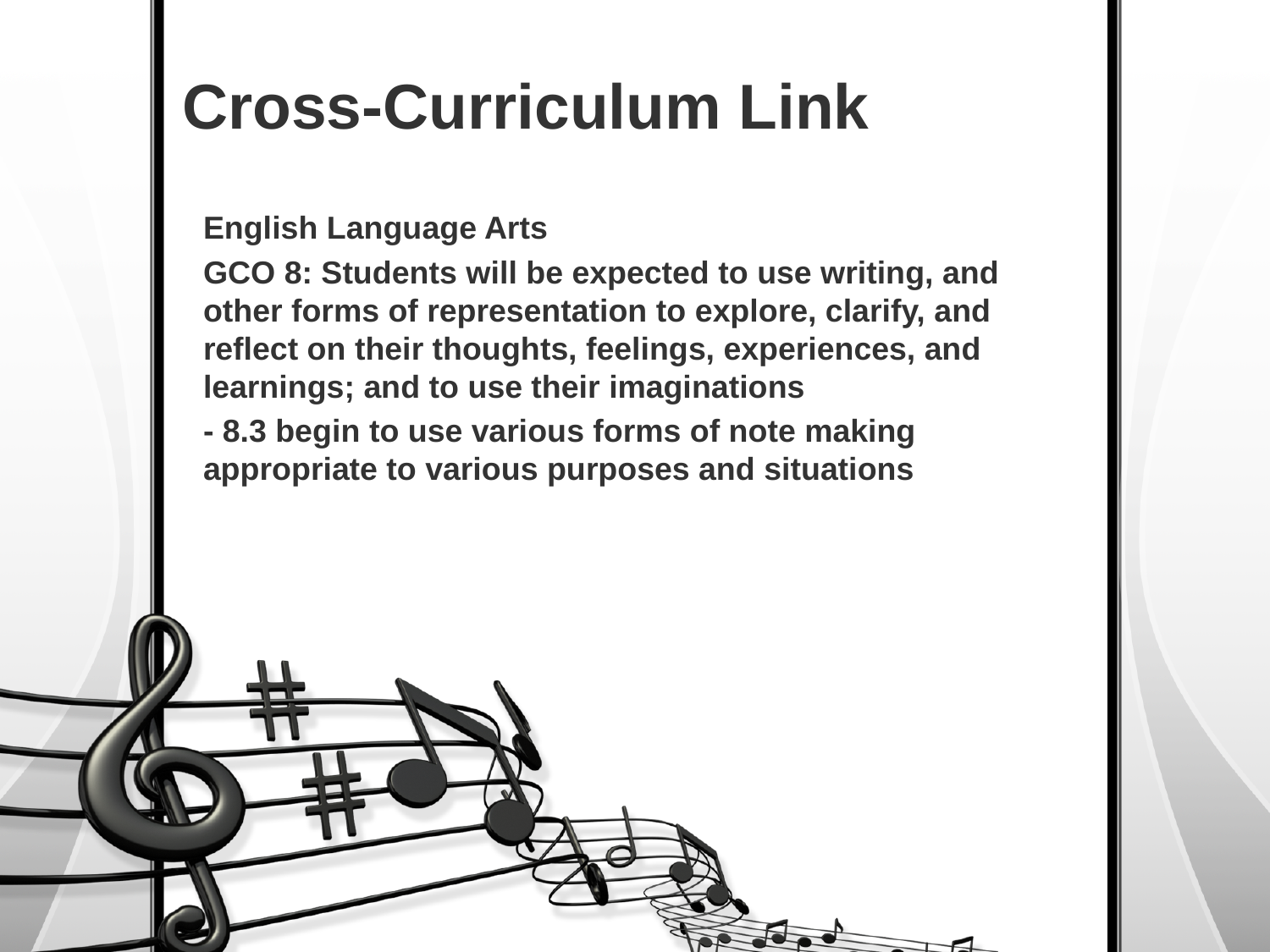

# Cross-Curriculum Link
English Language Arts
GCO 8: Students will be expected to use writing, and other forms of representation to explore, clarify, and reflect on their thoughts, feelings, experiences, and learnings; and to use their imaginations
- 8.3 begin to use various forms of note making appropriate to various purposes and situations